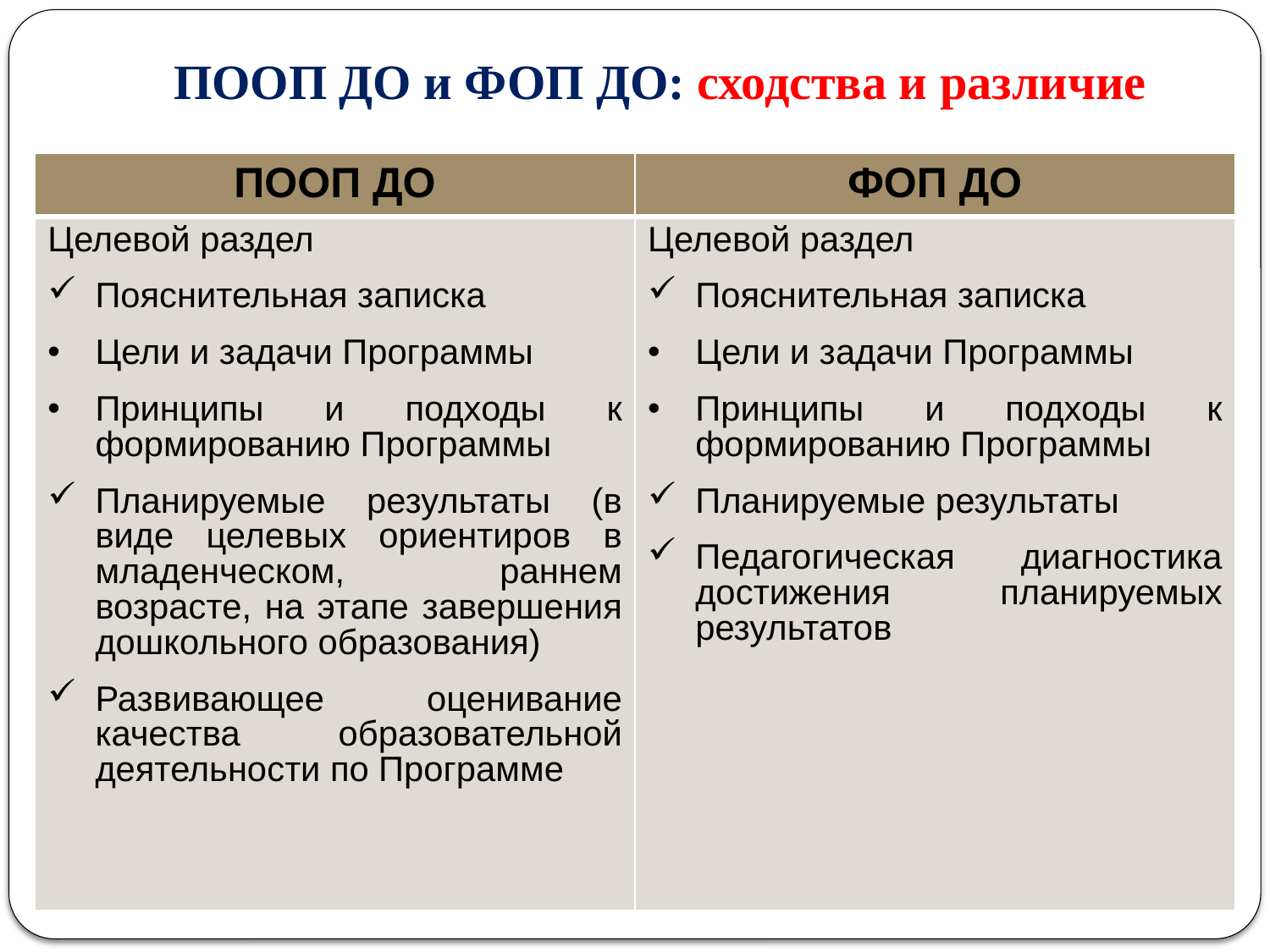

ПООП ДО и ФОП ДО: сходства и различие
| ПООП ДО | ФОП ДО |
| --- | --- |
| Целевой раздел Пояснительная записка Цели и задачи Программы Принципы и подходы к формированию Программы Планируемые результаты (в виде целевых ориентиров в младенческом, раннем возрасте, на этапе завершения дошкольного образования) Развивающее оценивание качества образовательной деятельности по Программе | Целевой раздел Пояснительная записка Цели и задачи Программы Принципы и подходы к формированию Программы Планируемые результаты Педагогическая диагностика достижения планируемых результатов |